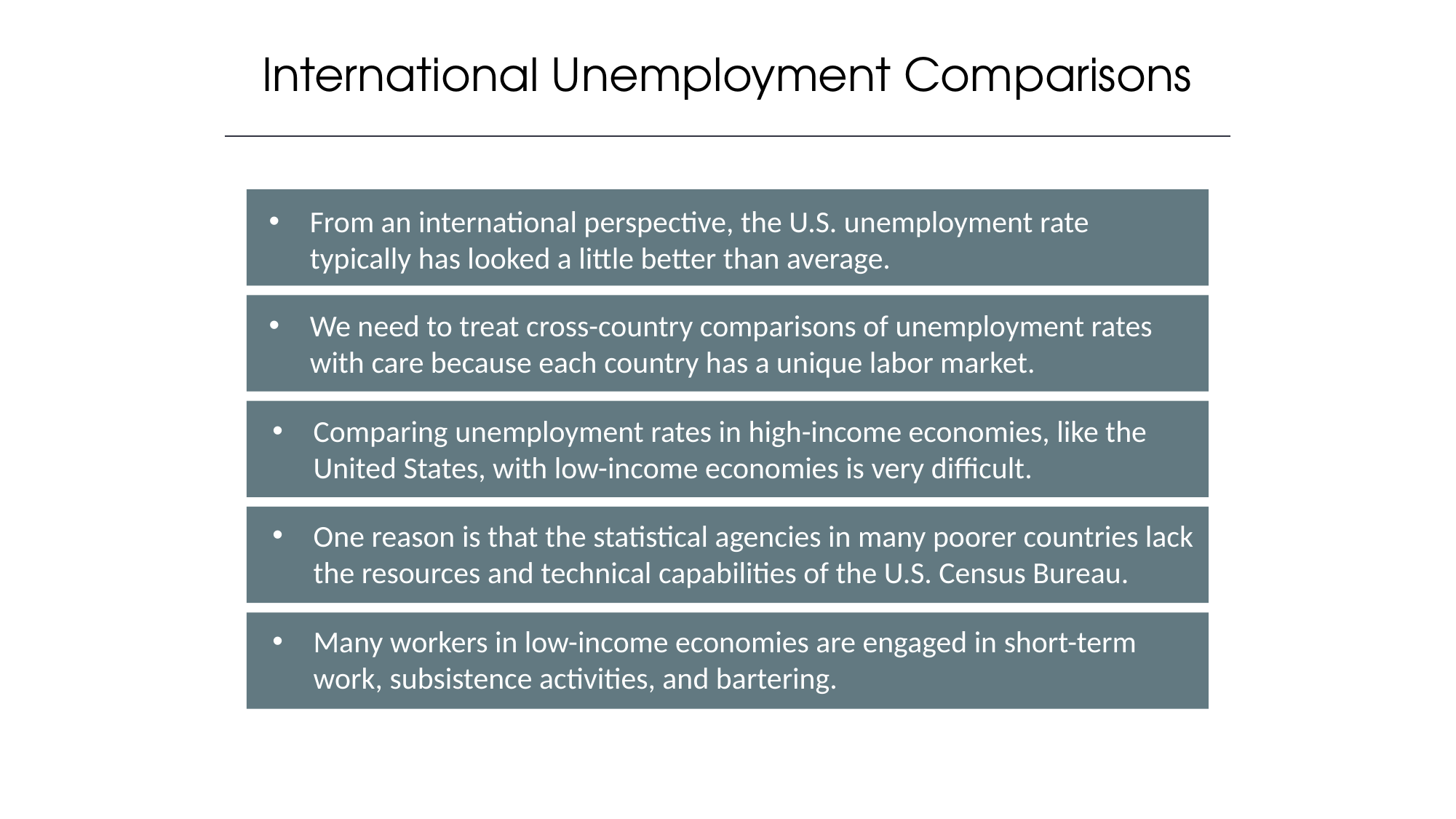

International Unemployment Comparisons
HAWKES LEARNING

From an international perspective, the U.S. unemployment rate typically has looked a little better than average.

We need to treat cross-country comparisons of unemployment rates with care because each country has a unique labor market.

Comparing unemployment rates in high-income economies, like the United States, with low-income economies is very difficult.

One reason is that the statistical agencies in many poorer countries lack the resources and technical capabilities of the U.S. Census Bureau.

Many workers in low-income economies are engaged in short-term work, subsistence activities, and bartering.